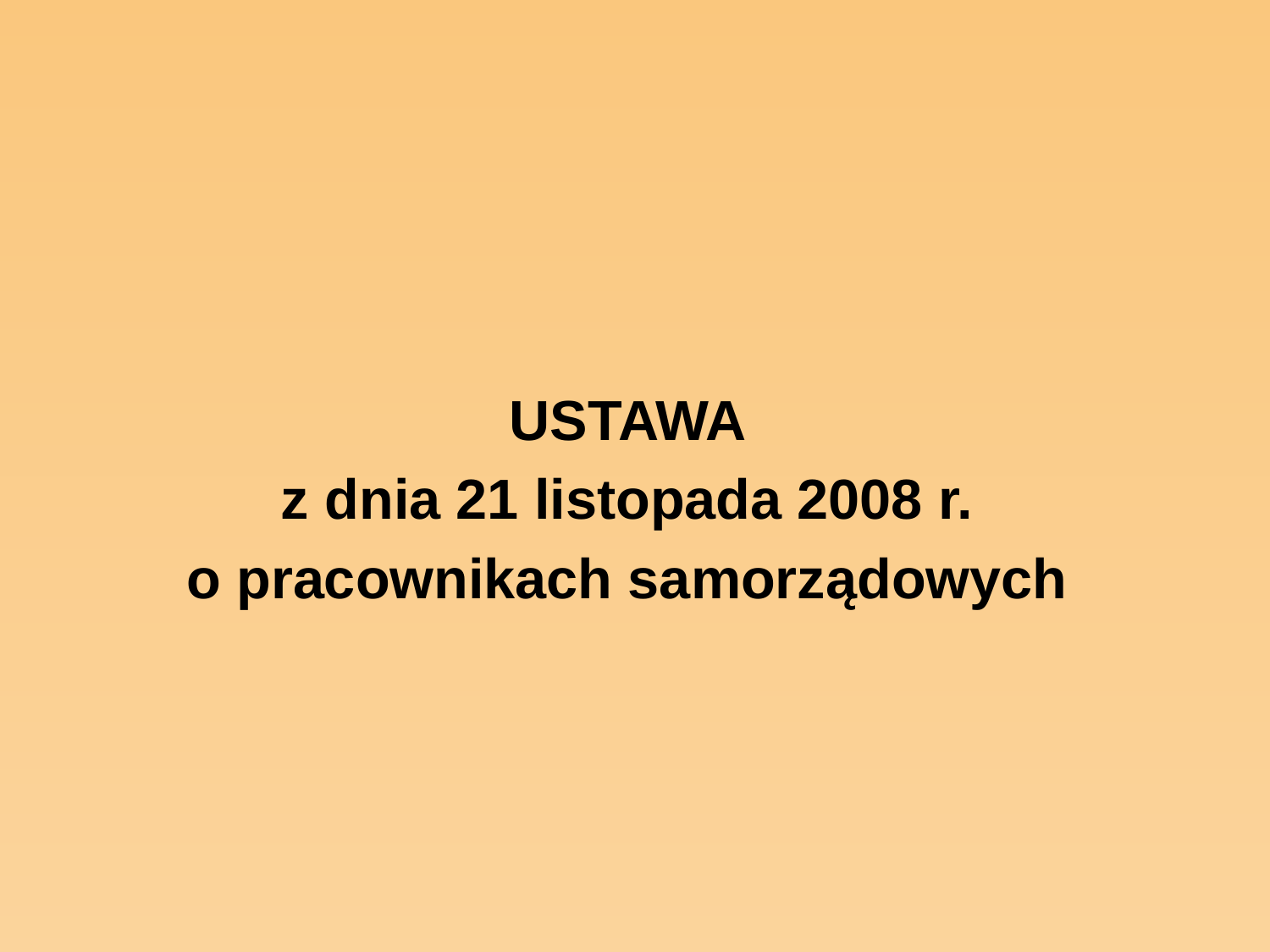

#
USTAWA
z dnia 21 listopada 2008 r.
o pracownikach samorządowych